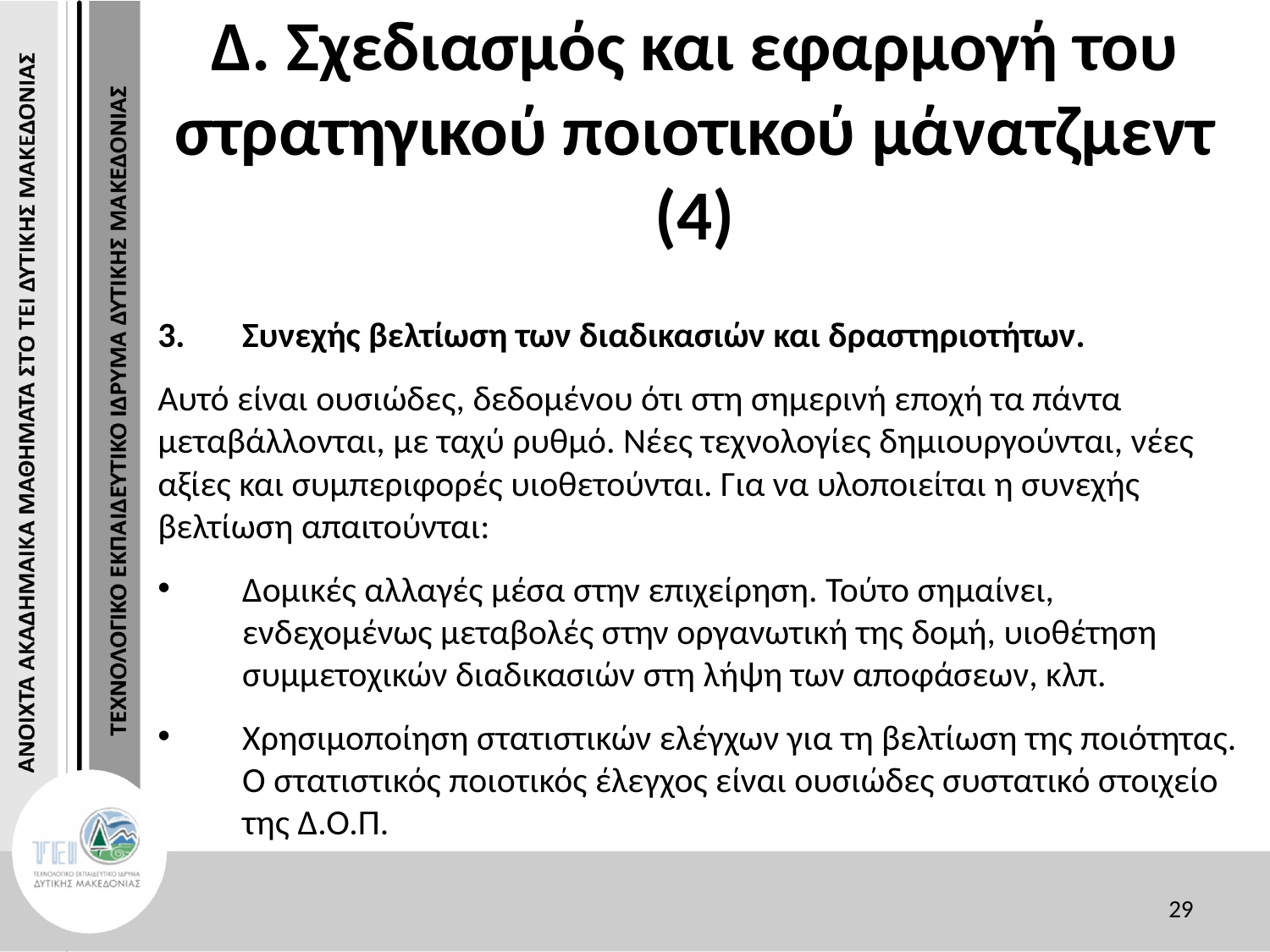

# Δ. Σχεδιασμός και εφαρμογή του στρατηγικού ποιοτικού μάνατζμεντ (4)
Συνεχής βελτίωση των διαδικασιών και δραστηριοτήτων.
Αυτό είναι ουσιώδες, δεδομένου ότι στη σημερινή εποχή τα πάντα μεταβάλλονται, με ταχύ ρυθμό. Νέες τεχνολογίες δημιουργούνται, νέες αξίες και συμπεριφορές υιοθετούνται. Για να υλοποιείται η συνεχής βελτίωση απαιτούνται:
Δομικές αλλαγές μέσα στην επιχείρηση. Τούτο σημαίνει, ενδεχομένως μεταβολές στην οργανωτική της δομή, υιοθέτηση συμμετοχικών διαδικασιών στη λήψη των αποφάσεων, κλπ.
Χρησιμοποίηση στατιστικών ελέγχων για τη βελτίωση της ποιότητας. Ο στατιστικός ποιοτικός έλεγχος είναι ουσιώδες συστατικό στοιχείο της Δ.Ο.Π.
29